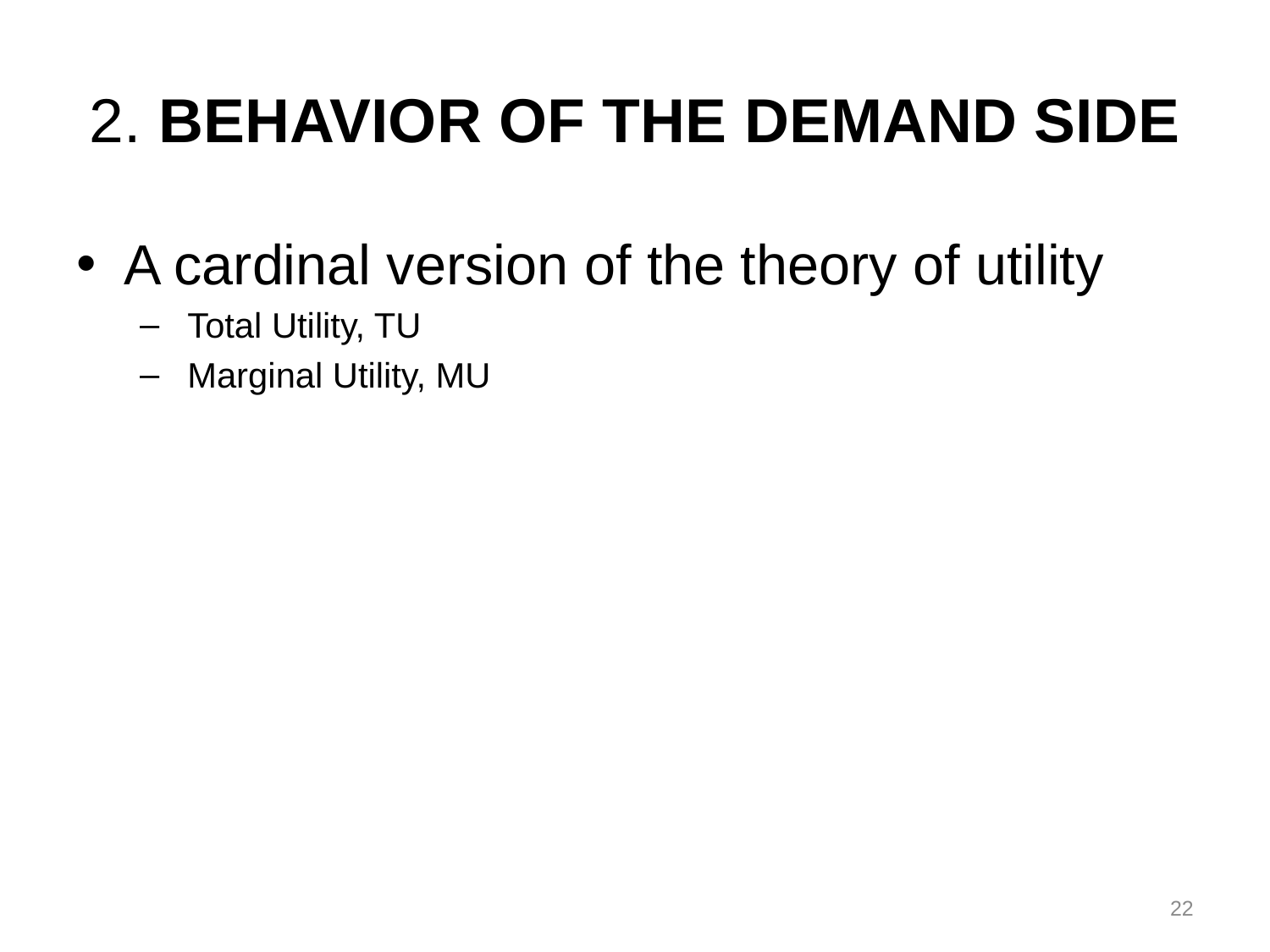

# 2. behavior of the demand side
A cardinal version of the theory of utility
Total Utility, TU
Marginal Utility, MU
22